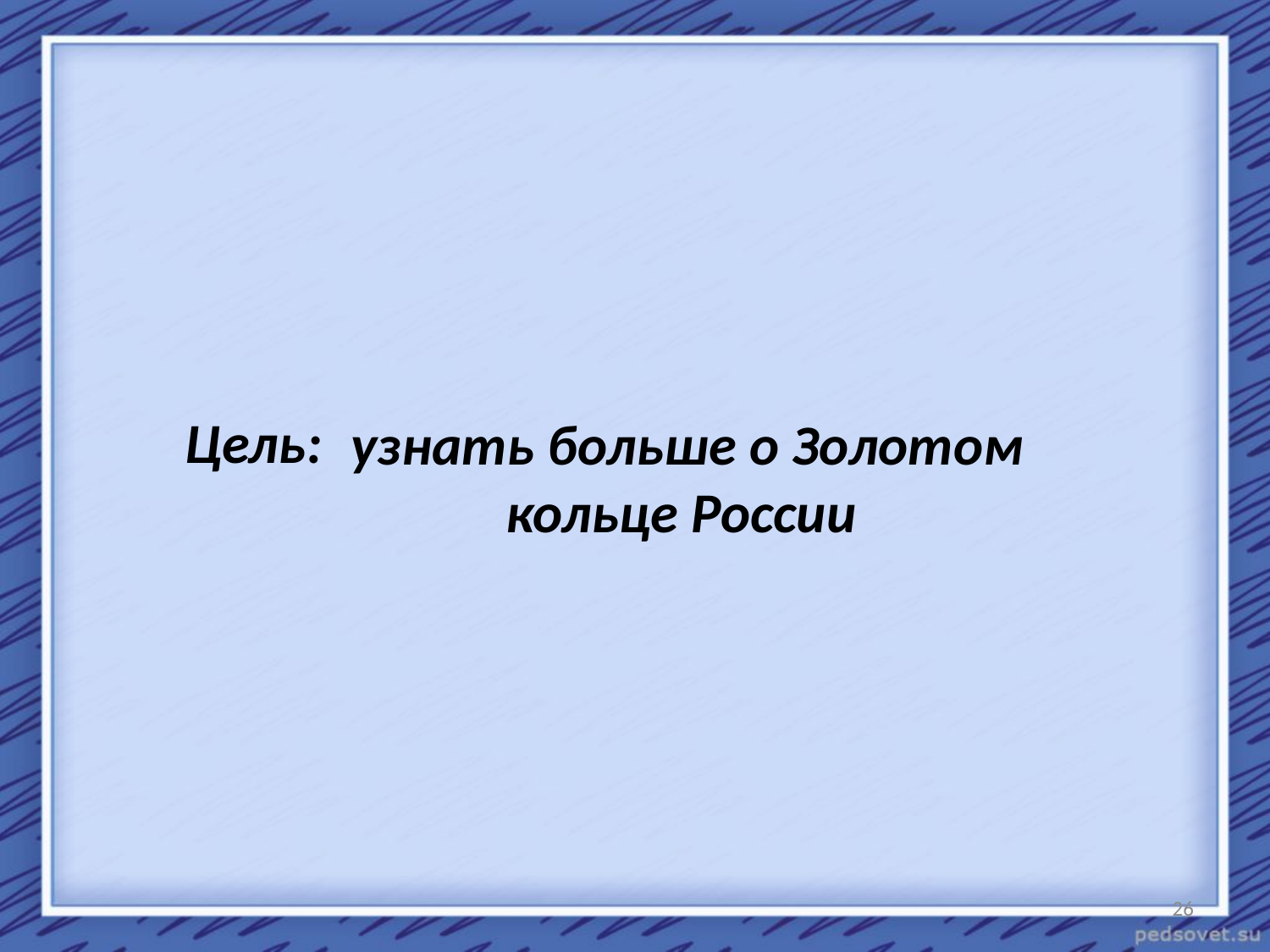

# Цель:
узнать больше о Золотом кольце России
26